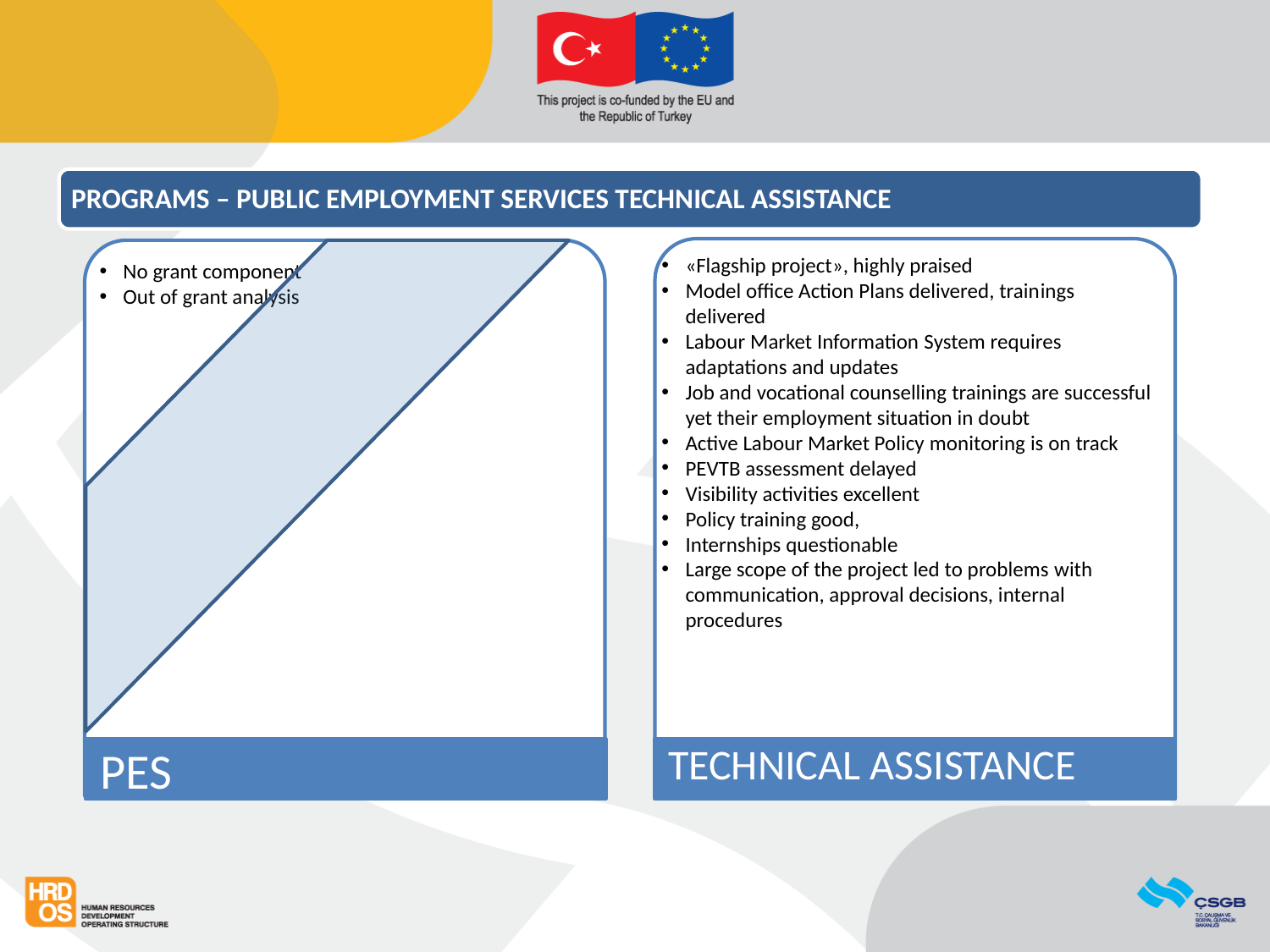

#

PROGRAMS – PUBLIC EMPLOYMENT SERVICES TECHNICAL ASSISTANCE

No grant component
Out of grant analysis

«Flagship project», highly praised
Model office Action Plans delivered, trainings delivered
Labour Market Information System requires adaptations and updates
Job and vocational counselling trainings are successful yet their employment situation in doubt
Active Labour Market Policy monitoring is on track
PEVTB assessment delayed
Visibility activities excellent
Policy training good,
Internships questionable
Large scope of the project led to problems with communication, approval decisions, internal procedures

TECHNICAL ASSISTANCE

PES